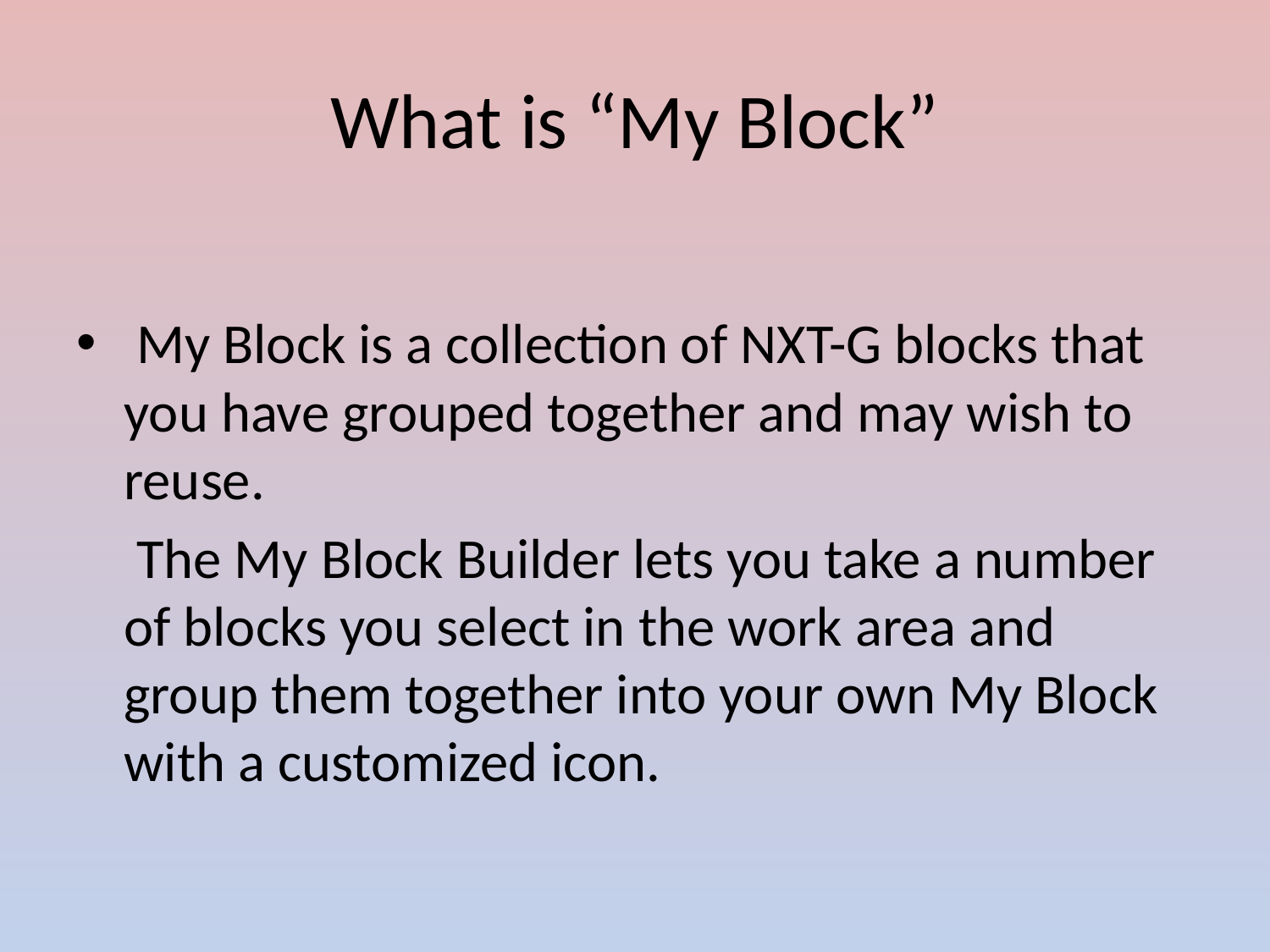

# What is “My Block”

 My Block is a collection of NXT-G blocks that you have grouped together and may wish to reuse.
	 The My Block Builder lets you take a number of blocks you select in the work area and group them together into your own My Block with a customized icon.